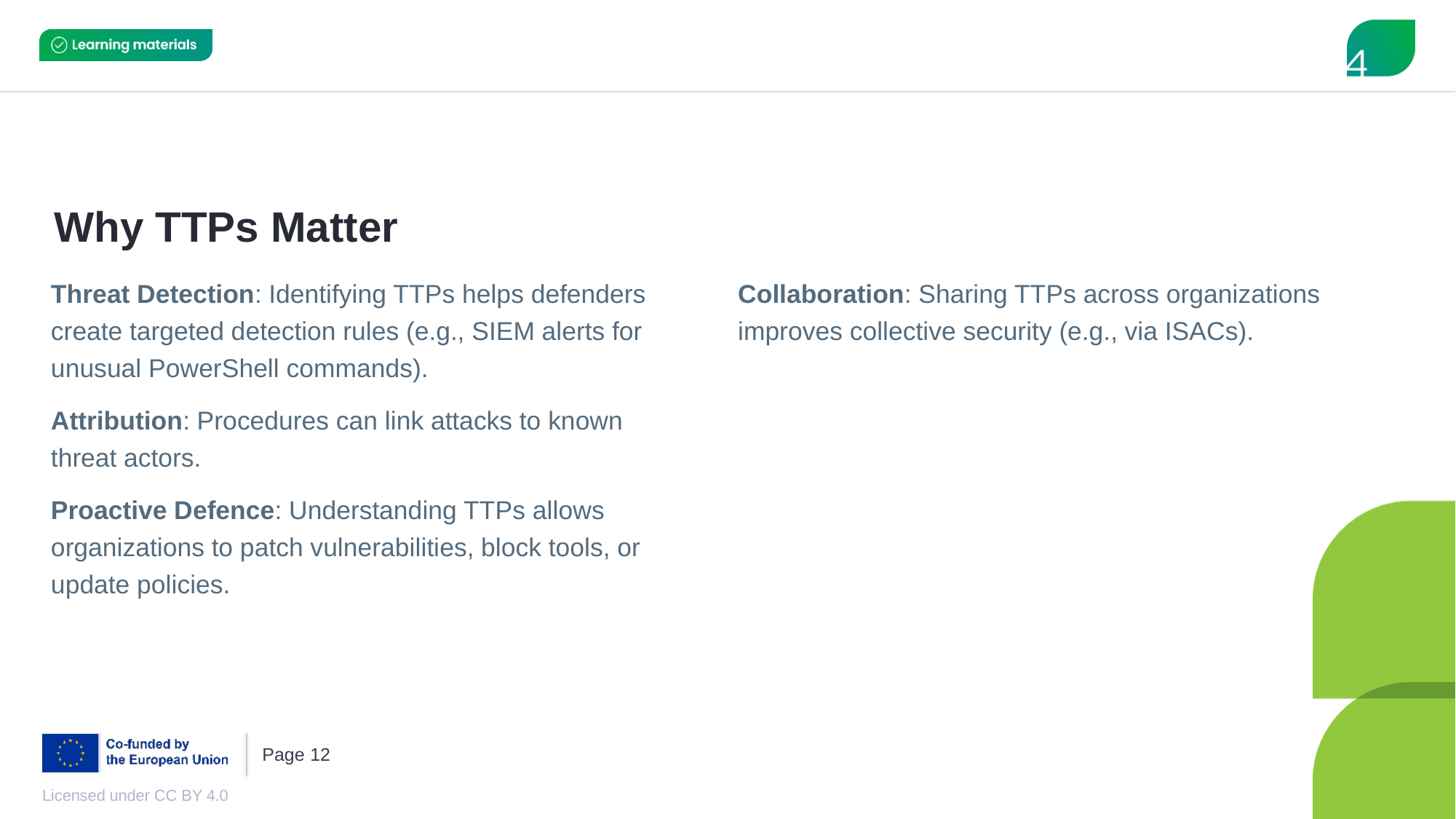

# Why TTPs Matter
Threat Detection: Identifying TTPs helps defenders create targeted detection rules (e.g., SIEM alerts for unusual PowerShell commands).
Attribution: Procedures can link attacks to known threat actors.
Proactive Defence: Understanding TTPs allows organizations to patch vulnerabilities, block tools, or update policies.
Collaboration: Sharing TTPs across organizations improves collective security (e.g., via ISACs).